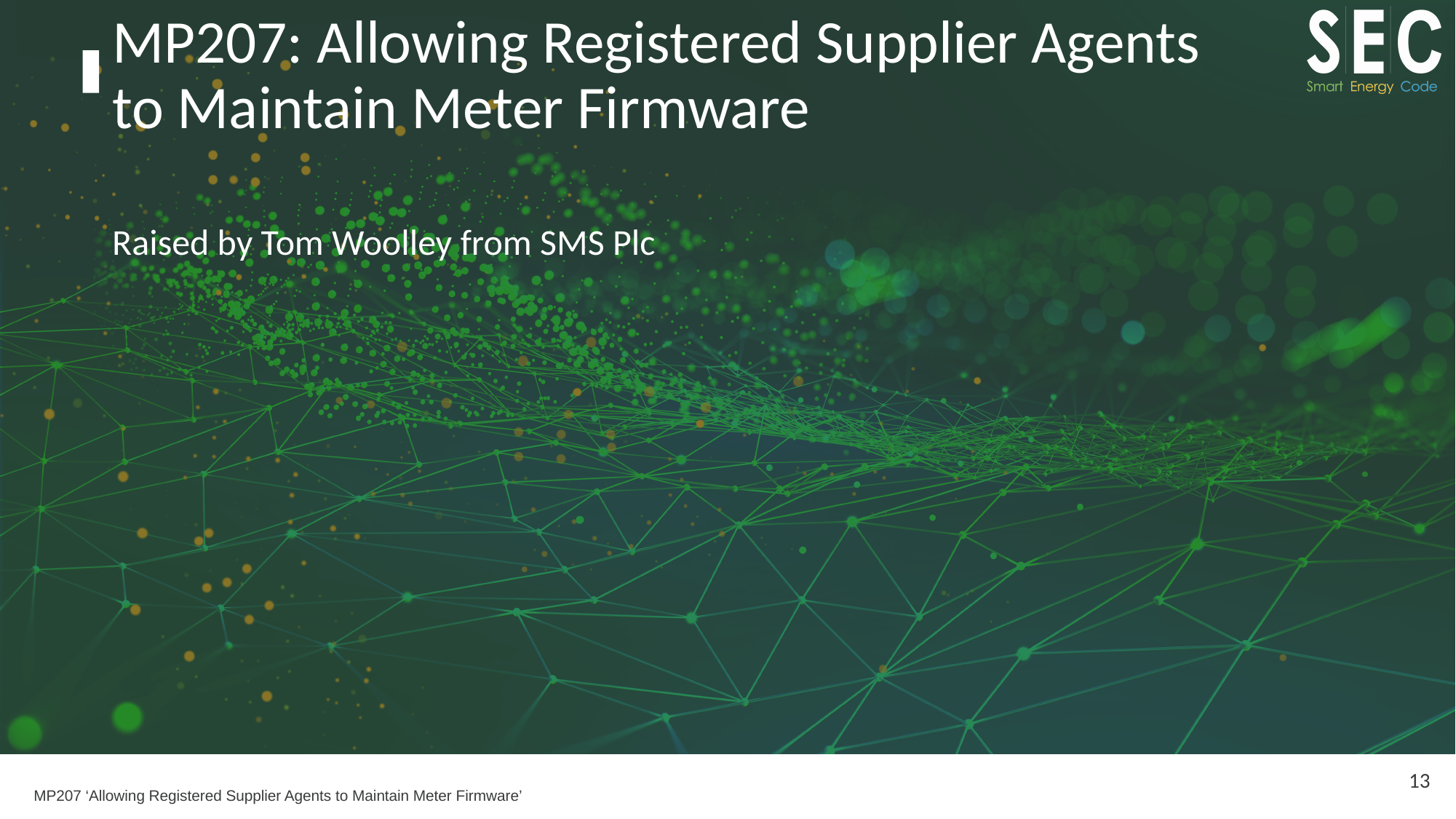

# MP207: Allowing Registered Supplier Agents to Maintain Meter Firmware
Raised by Tom Woolley from SMS Plc
13
MP207 ‘Allowing Registered Supplier Agents to Maintain Meter Firmware’